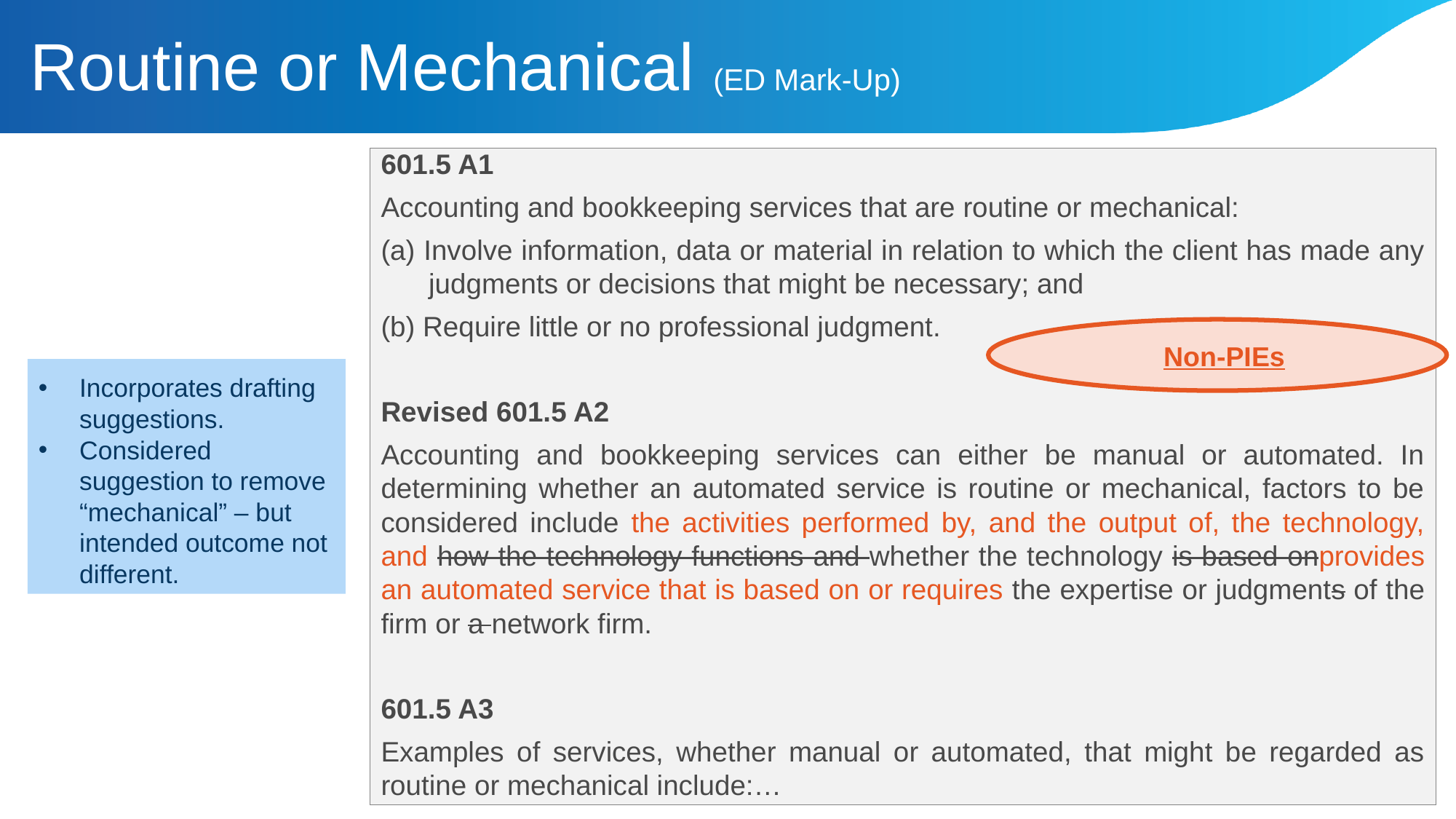

# Routine or Mechanical (ED Mark-Up)
601.5 A1
Accounting and bookkeeping services that are routine or mechanical:
(a) Involve information, data or material in relation to which the client has made any judgments or decisions that might be necessary; and
(b) Require little or no professional judgment.

Revised 601.5 A2
Accounting and bookkeeping services can either be manual or automated. In determining whether an automated service is routine or mechanical, factors to be considered include the activities performed by, and the output of, the technology, and how the technology functions and whether the technology is based onprovides an automated service that is based on or requires the expertise or judgments of the firm or a network firm.

601.5 A3
Examples of services, whether manual or automated, that might be regarded as routine or mechanical include:…
Non-PIEs

Incorporates drafting suggestions.
Considered suggestion to remove “mechanical” – but intended outcome not different.